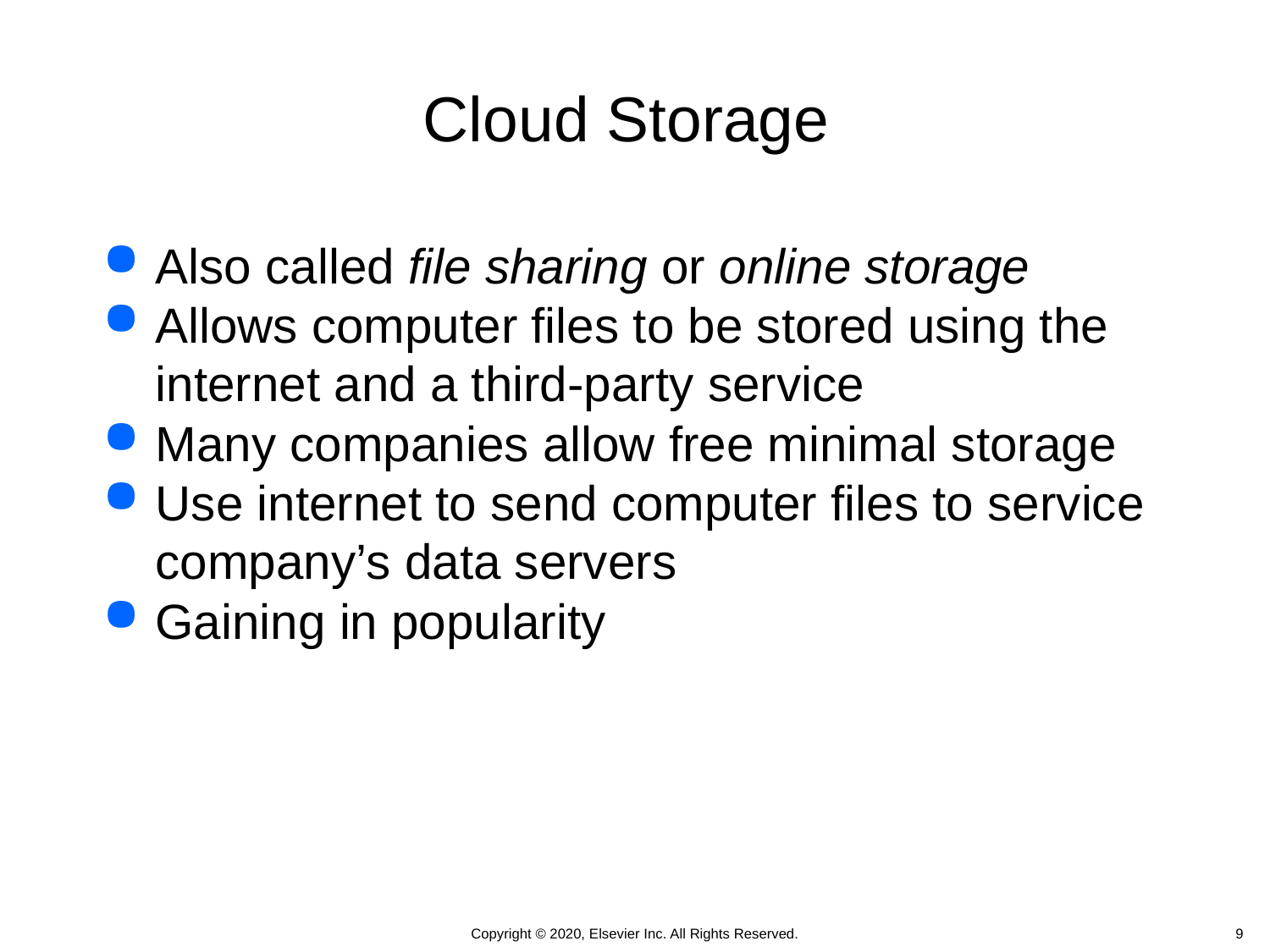

# Cloud Storage
Also called file sharing or online storage
Allows computer files to be stored using the internet and a third-party service
Many companies allow free minimal storage
Use internet to send computer files to service company’s data servers
Gaining in popularity
9